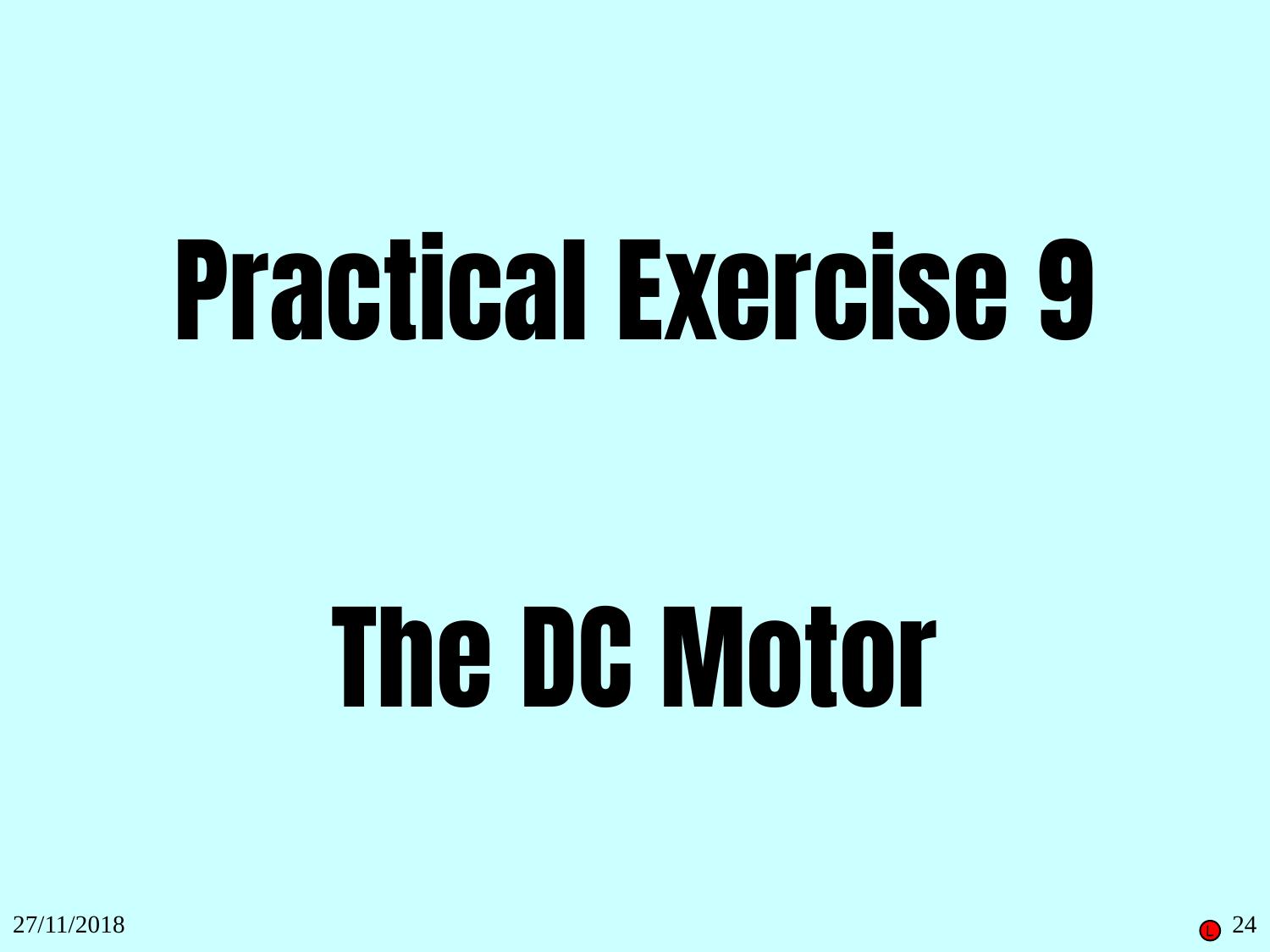

Practical Exercise 9
The DC Motor
27/11/2018
24
L